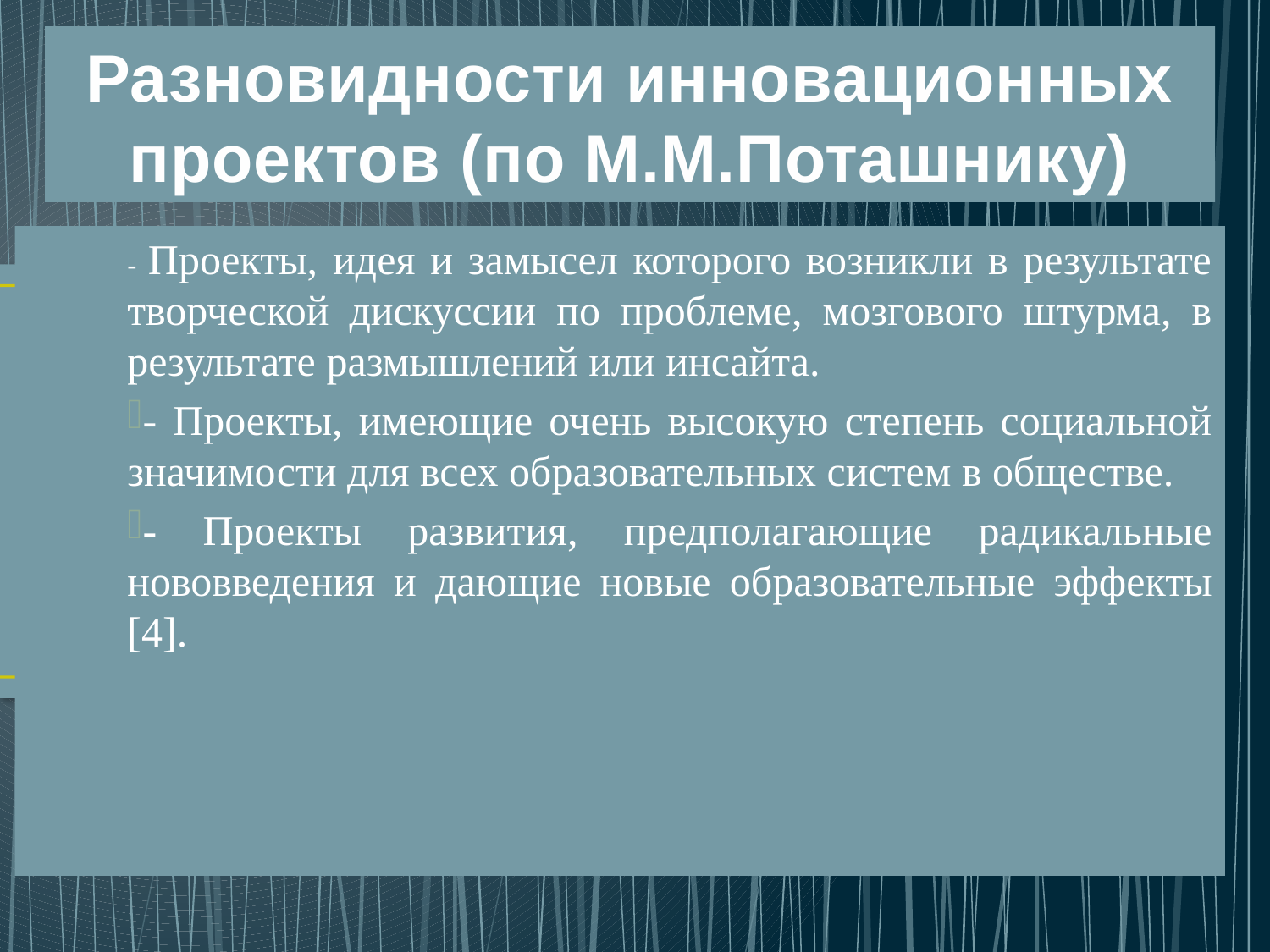

# Разновидности инновационных проектов (по М.М.Поташнику)
- Проекты, идея и замысел которого возникли в результате творческой дискуссии по проблеме, мозгового штурма, в результате размышлений или инсайта.
- Проекты, имеющие очень высокую степень социальной значимости для всех образовательных систем в обществе.
- Проекты развития, предполагающие радикальные нововведения и дающие новые образовательные эффекты [4].